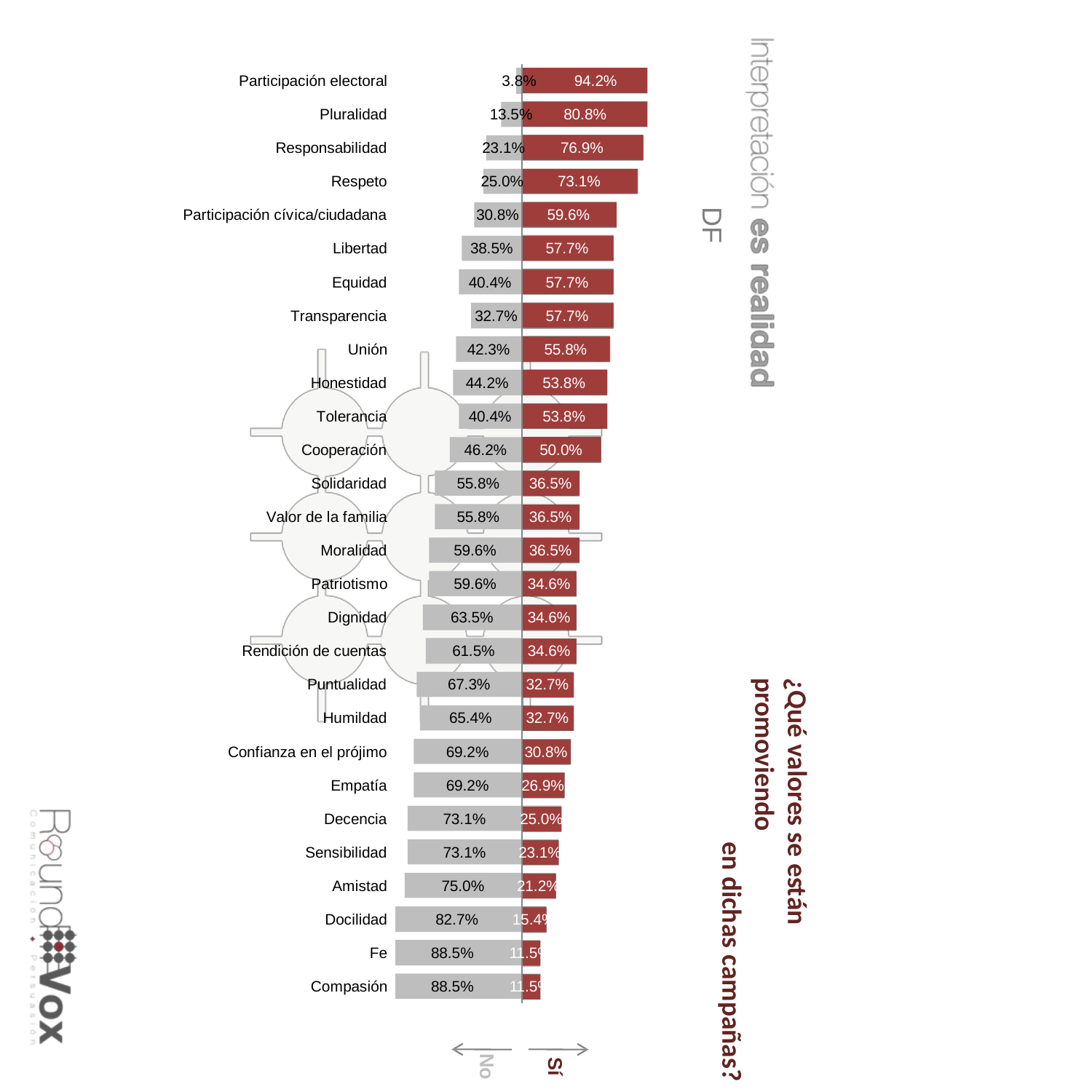

Participación electoral
3.8%
94.2%

Pluralidad
13.5%
80.8%

Responsabilidad
23.1%
76.9%

Respeto
25.0%
73.1%

Participación cívica/ciudadana
30.8%
59.6%
DF

Libertad
38.5%
57.7%

Equidad
40.4%
57.7%

Transparencia
32.7%
57.7%

Unión
42.3%
55.8%

Honestidad
44.2%
53.8%

Tolerancia
40.4%
53.8%

Cooperación
46.2%
50.0%

Solidaridad
55.8%
36.5%

Valor de la familia
55.8%
36.5%

Moralidad
59.6%
36.5%

Patriotismo
59.6%
34.6%

Dignidad
63.5%
34.6%

Rendición de cuentas
61.5%
34.6%

Puntualidad
67.3%
32.7%
¿Qué valores se están promoviendo
en dichas campañas?

Humildad
65.4%
32.7%

Confianza en el prójimo
69.2%
30.8%

Empatía
69.2%
26.9%

Decencia
73.1%
25.0%

Sensibilidad
73.1%
23.1%

Amistad
75.0%
21.2%

Docilidad
82.7%
15.4%

Fe
88.5%
11.5%

Compasión
88.5%
11.5%

No
Sí